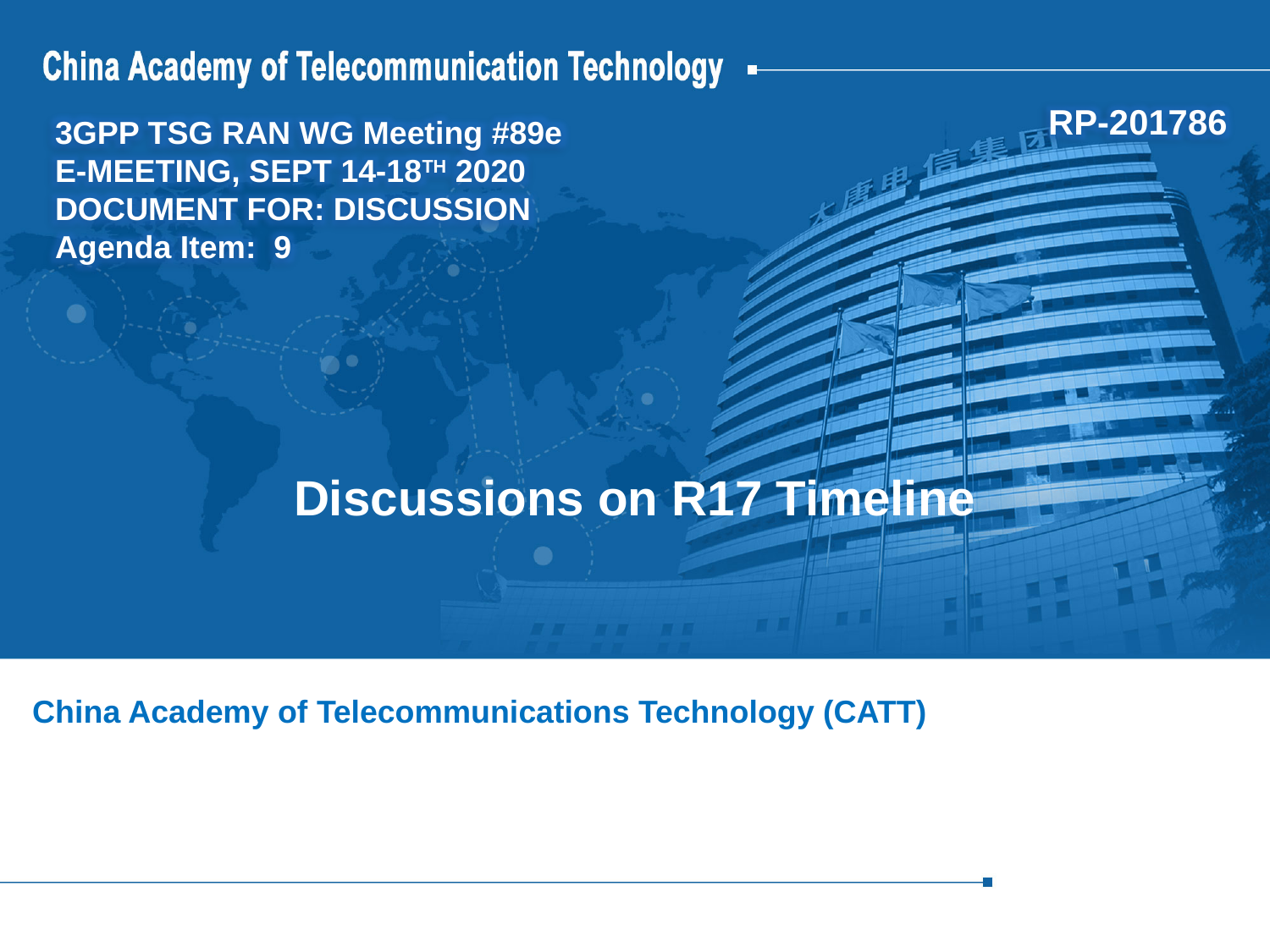

RP-201786
3GPP TSG RAN WG Meeting #89e
E-MEETING, Sept 14-18th 2020
Document for: Discussion
Agenda Item:  9
# Discussions on R17 Timeline
China Academy of Telecommunications Technology (CATT)